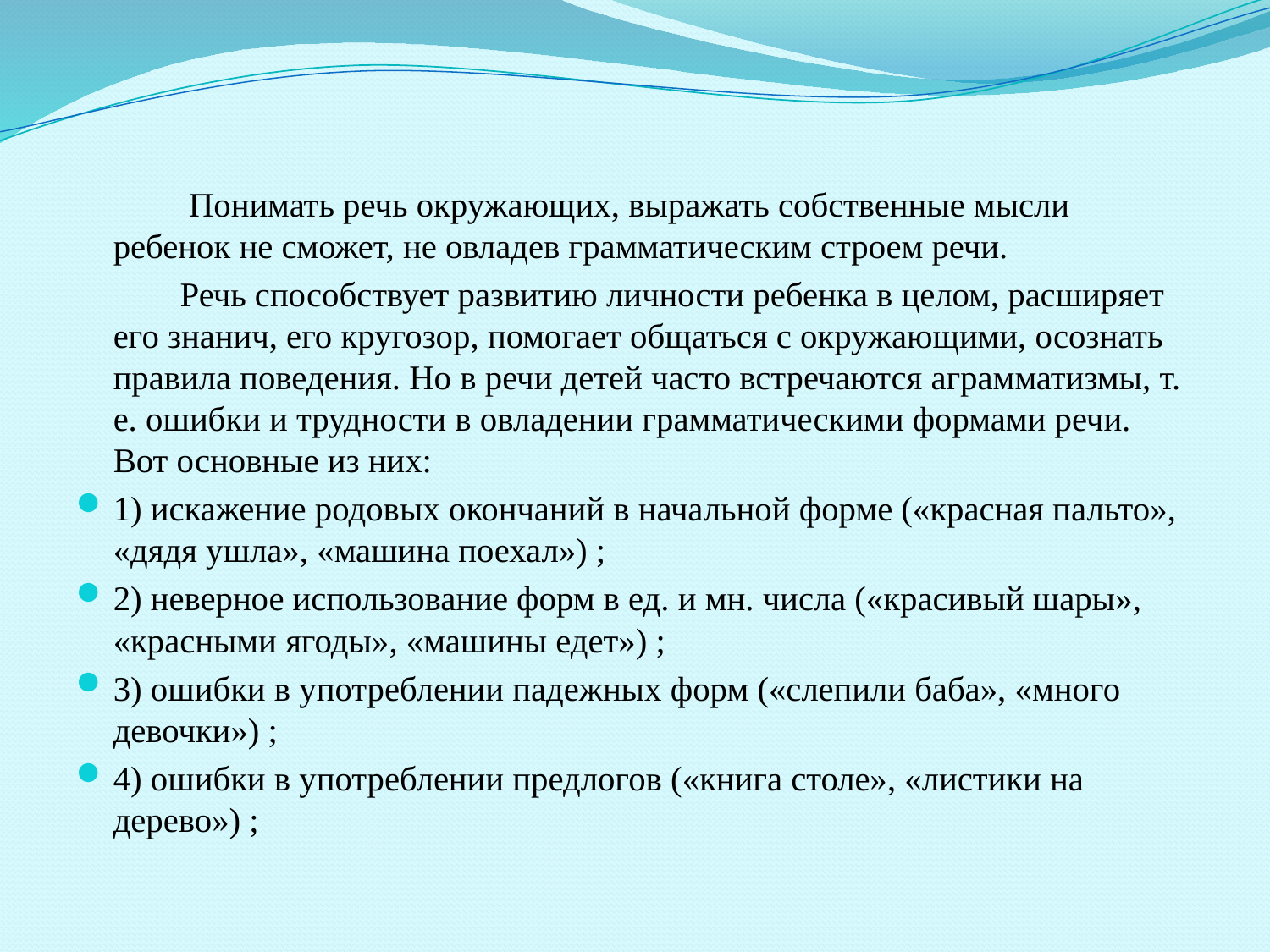

Понимать речь окружающих, выражать собственные мысли ребенок не сможет, не овладев грамматическим строем речи.
            Речь способствует развитию личности ребенка в целом, расширяет его знанич, его кругозор, помогает общаться с окружающими, осознать правила поведения. Но в речи детей часто встречаются аграмматизмы, т. е. ошибки и трудности в овладении грамматическими формами речи. Вот основные из них:
1) искажение родовых окончаний в начальной форме («красная пальто», «дядя ушла», «машина поехал») ;
2) неверное использование форм в ед. и мн. числа («красивый шары», «красными ягоды», «машины едет») ;
3) ошибки в употреблении падежных форм («слепили баба», «много девочки») ;
4) ошибки в употреблении предлогов («книга столе», «листики на дерево») ;